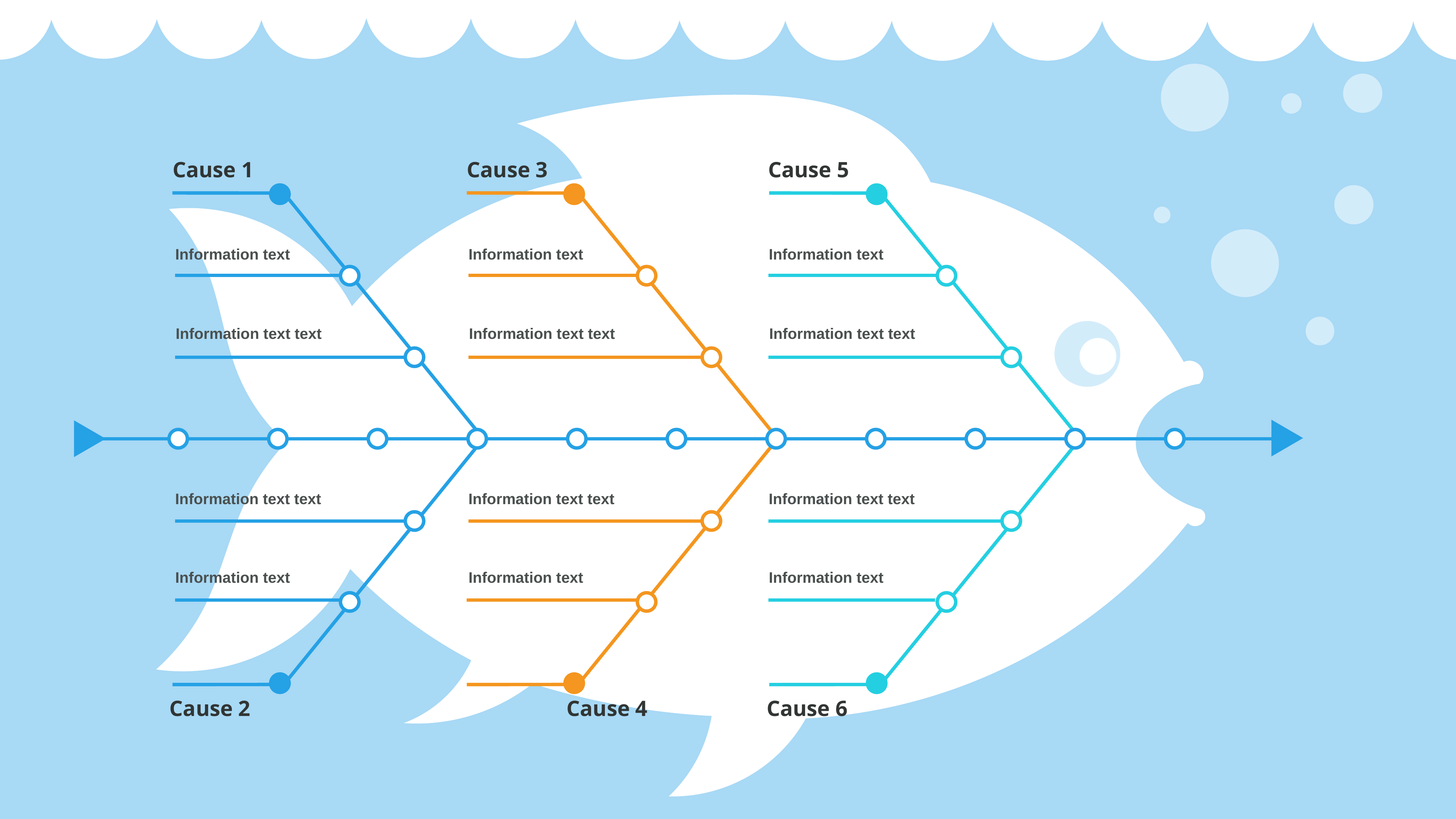

Cause 1
Cause 3

Information text
Information text text
Information text text
Information text

Cause 5

Information text
Information text text
Information text text
Information text
Information text
Information text text
Information text text
Information text

Cause 2
Cause 6
Cause 4